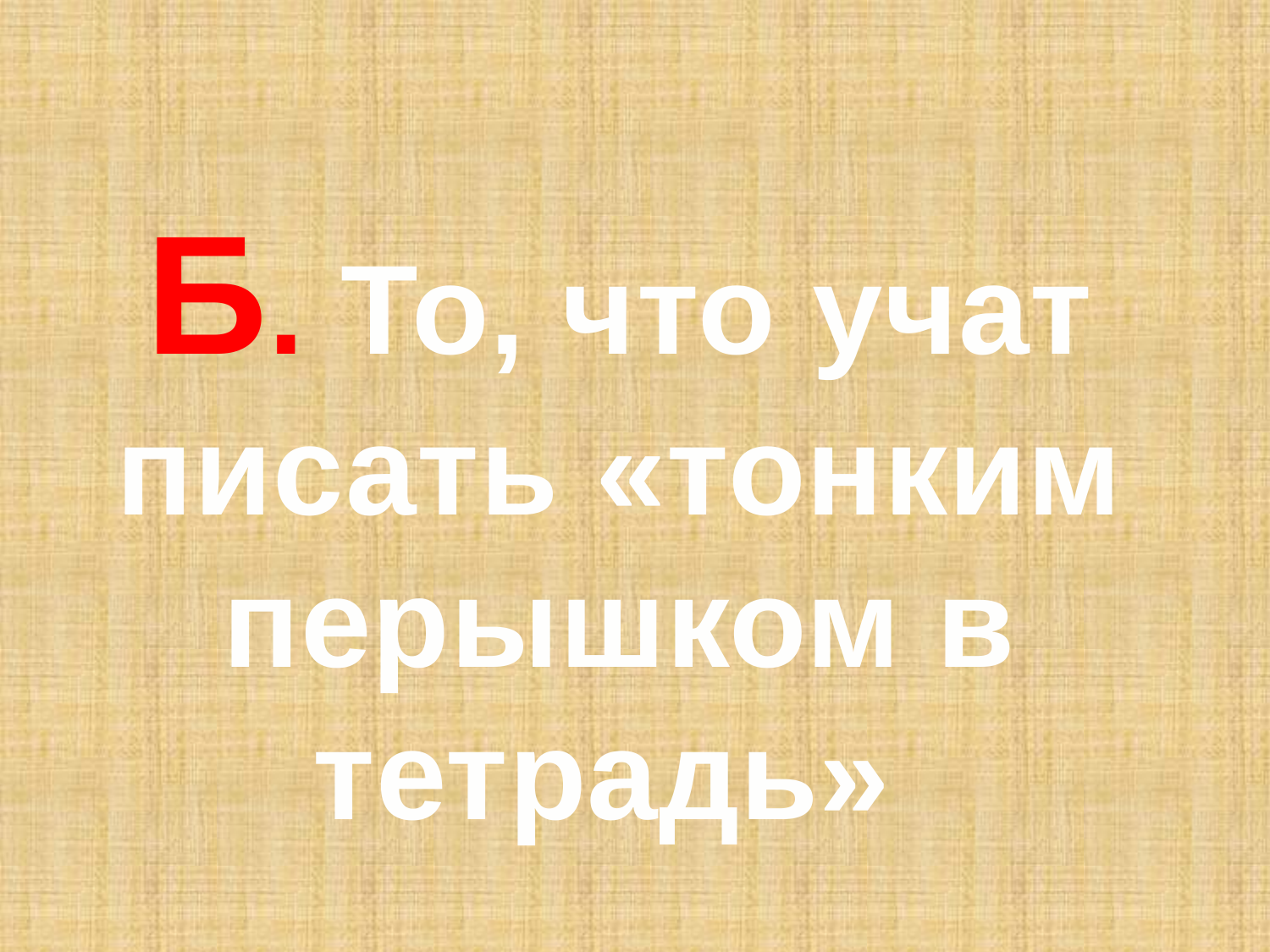

Б. То, что учат писать «тонким перышком в тетрадь»